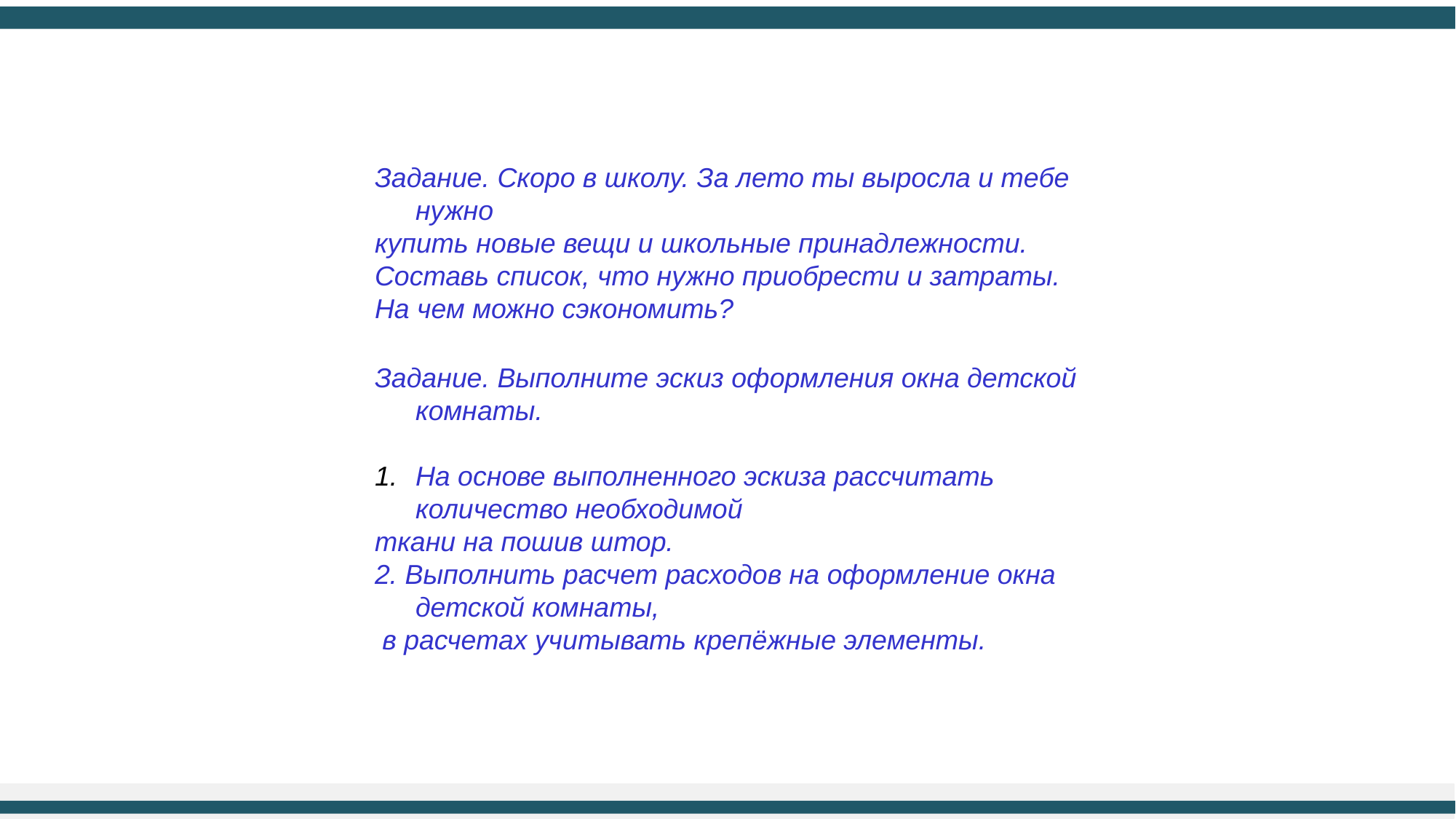

Задание. Скоро в школу. За лето ты выросла и тебе нужно
купить новые вещи и школьные принадлежности.
Составь список, что нужно приобрести и затраты.
На чем можно сэкономить?
Задание. Выполните эскиз оформления окна детской комнаты.

На основе выполненного эскиза рассчитать количество необходимой
ткани на пошив штор.
2. Выполнить расчет расходов на оформление окна детской комнаты,
 в расчетах учитывать крепёжные элементы.